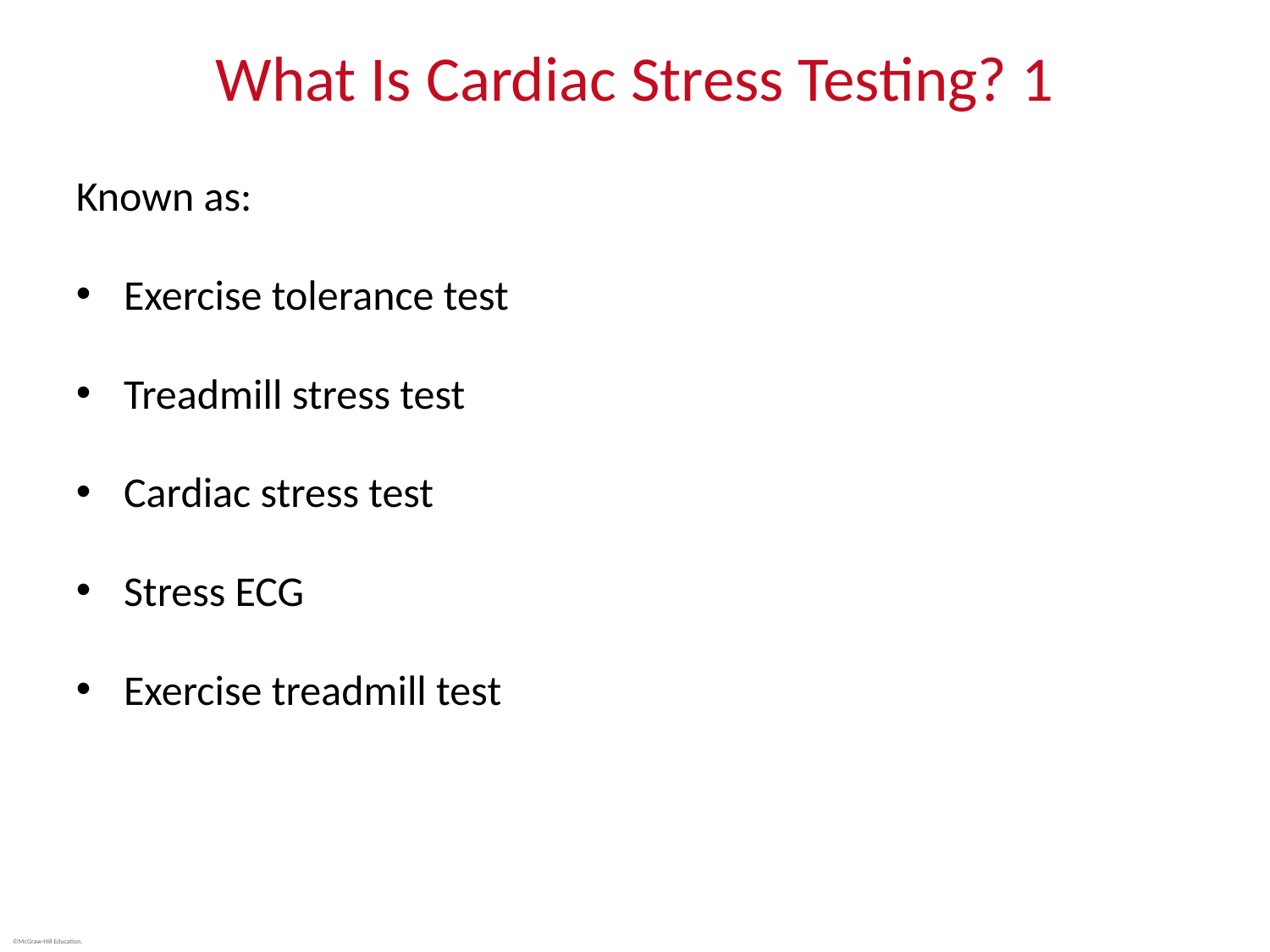

# What Is Cardiac Stress Testing? 1
Known as:
Exercise tolerance test
Treadmill stress test
Cardiac stress test
Stress ECG
Exercise treadmill test